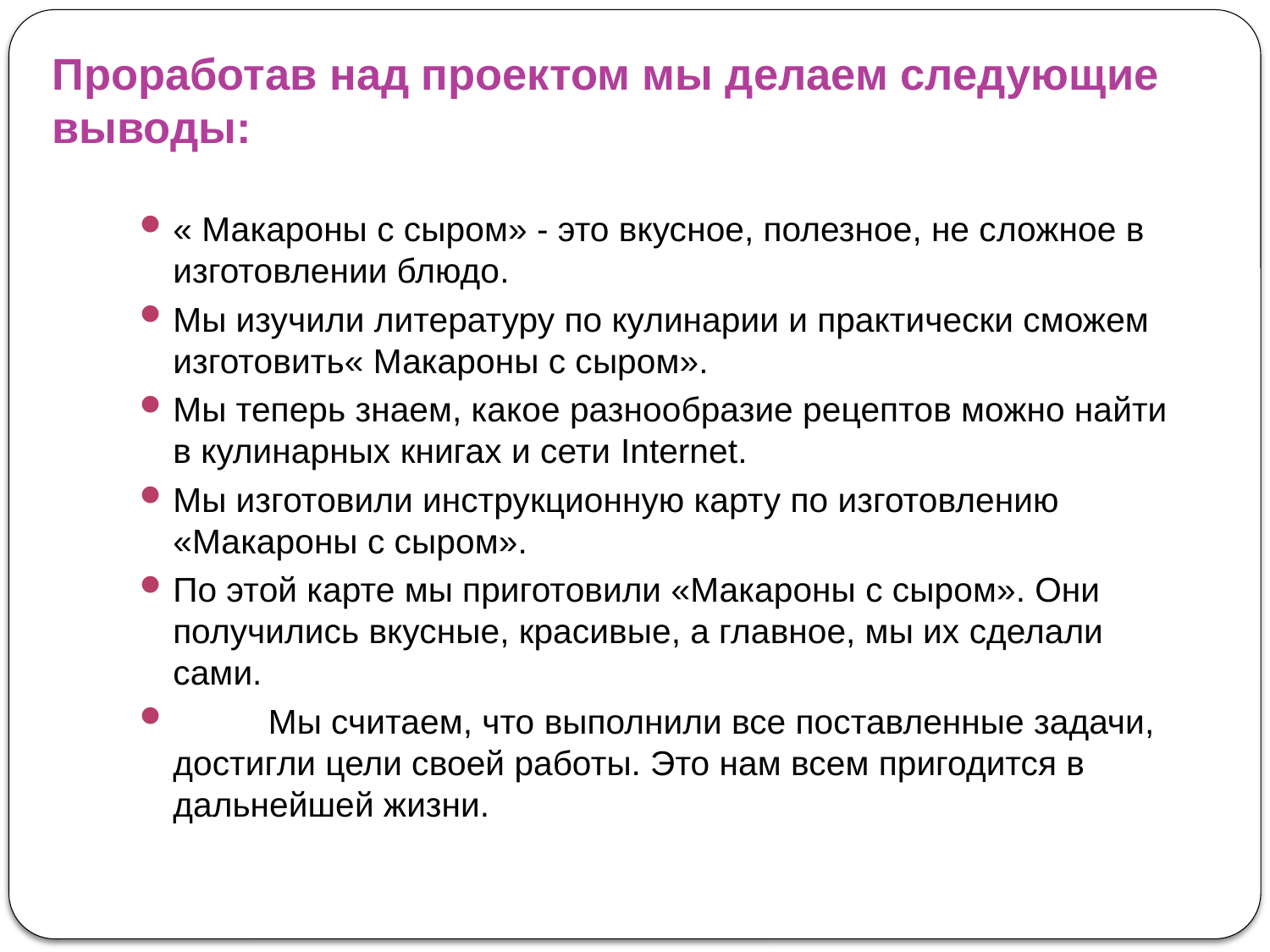

# Проработав над проектом мы делаем следующие выводы:
« Макароны с сыром» - это вкусное, полезное, не сложное в изготовлении блюдо.
Мы изучили литературу по кулинарии и практически сможем изготовить« Макароны с сыром».
Мы теперь знаем, какое разнообразие рецептов можно найти в кулинарных книгах и сети Internet.
Мы изготовили инструкционную карту по изготовлению «Макароны с сыром».
По этой карте мы приготовили «Макароны с сыром». Они получились вкусные, красивые, а главное, мы их сделали сами.
	Мы считаем, что выполнили все поставленные задачи, достигли цели своей работы. Это нам всем пригодится в дальнейшей жизни.